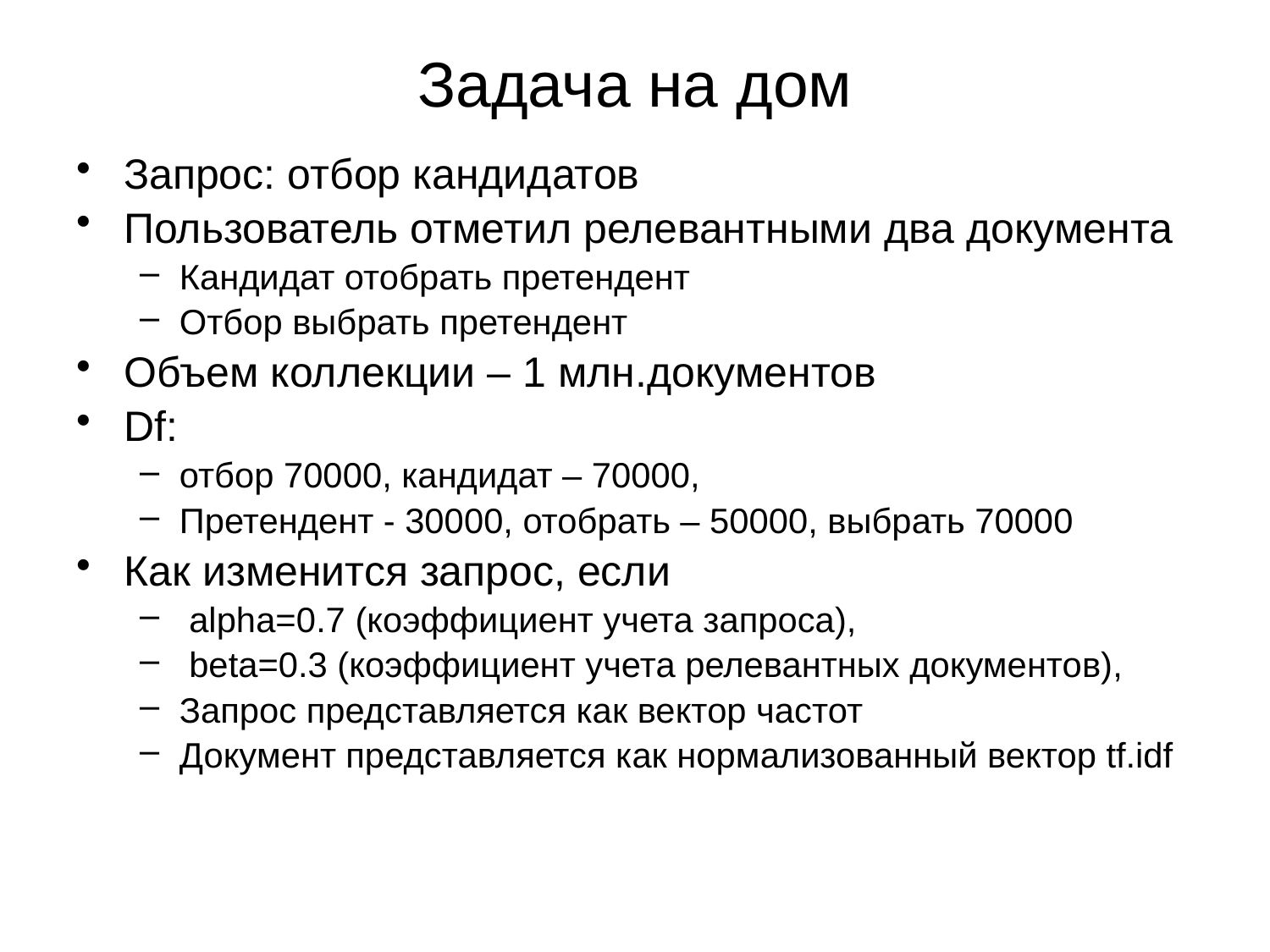

# Задача на дом
Запрос: отбор кандидатов
Пользователь отметил релевантными два документа
Кандидат отобрать претендент
Отбор выбрать претендент
Объем коллекции – 1 млн.документов
Df:
отбор 70000, кандидат – 70000,
Претендент - 30000, отобрать – 50000, выбрать 70000
Как изменится запрос, если
 alpha=0.7 (коэффициент учета запроса),
 beta=0.3 (коэффициент учета релевантных документов),
Запрос представляется как вектор частот
Документ представляется как нормализованный вектор tf.idf